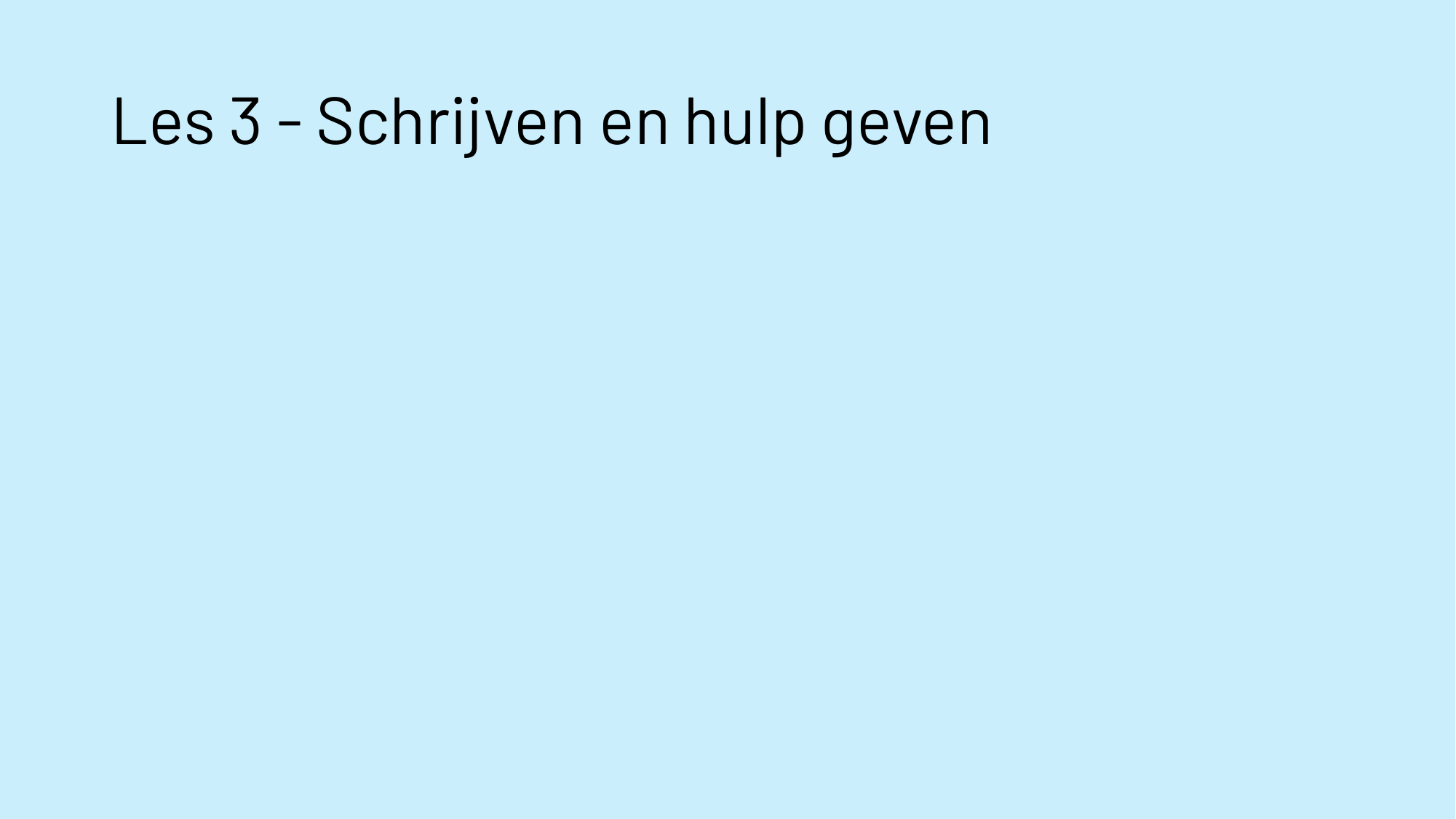

# Les 3 - Schrijven en hulp geven